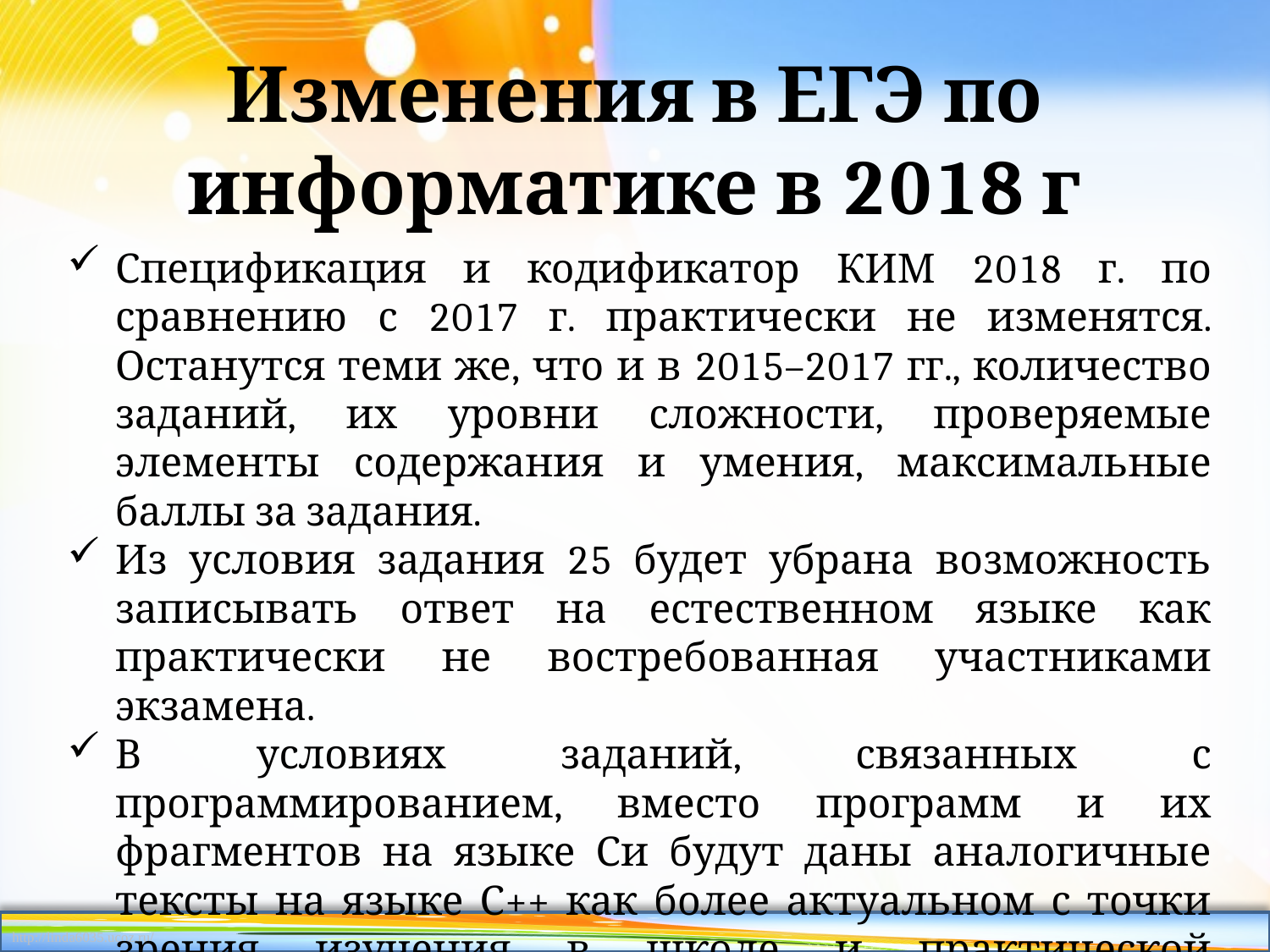

# Изменения в ЕГЭ по информатике в 2018 г
Спецификация и кодификатор КИМ 2018 г. по сравнению с 2017 г. практически не изменятся. Останутся теми же, что и в 2015–2017 гг., количество заданий, их уровни сложности, проверяемые элементы содержания и умения, максимальные баллы за задания.
Из условия задания 25 будет убрана возможность записывать ответ на естественном языке как практически не востребованная участниками экзамена.
В условиях заданий, связанных с программированием, вместо программ и их фрагментов на языке Си будут даны аналогичные тексты на языке С++ как более актуальном с точки зрения изучения в школе и практической востребованности.